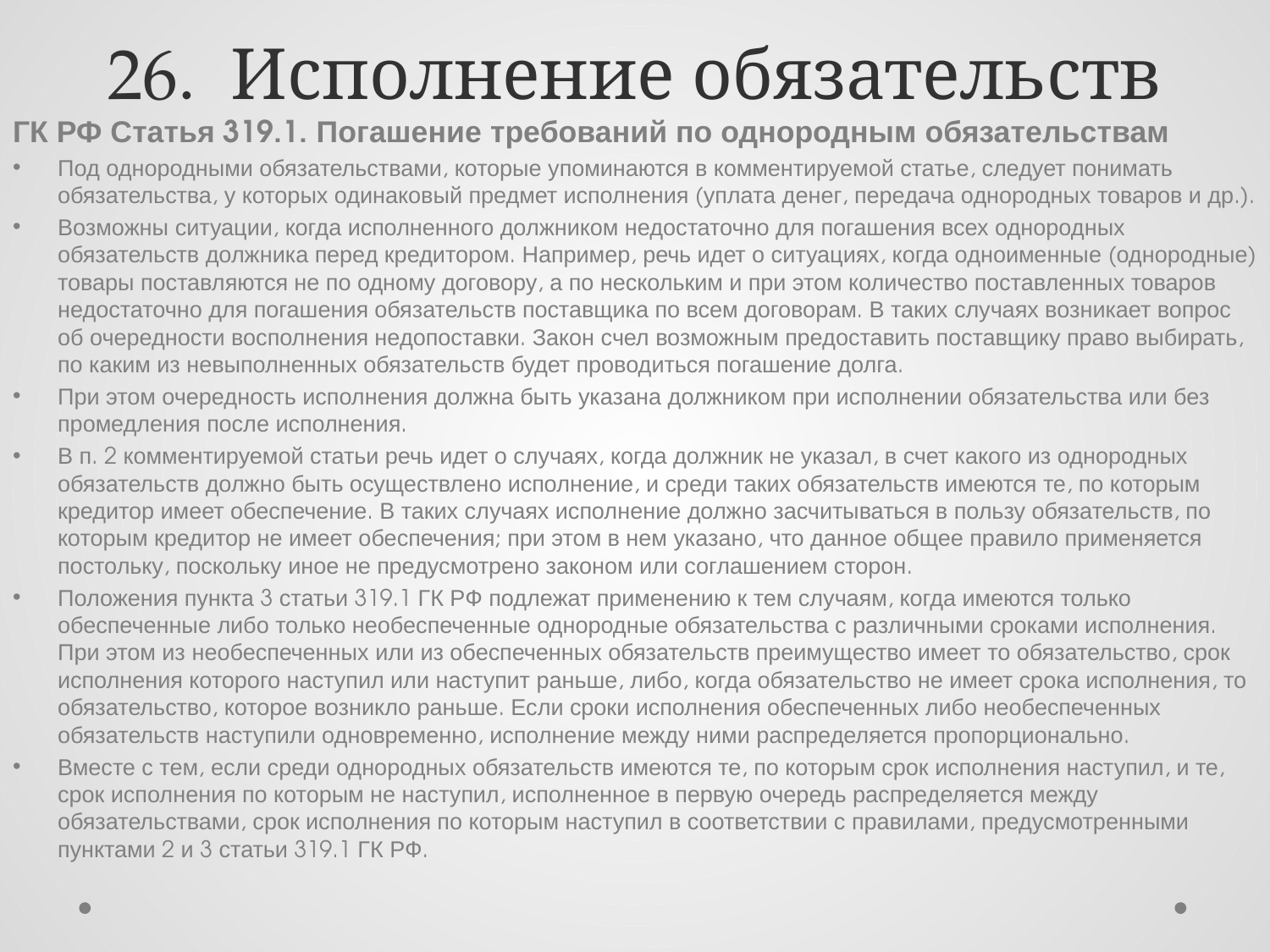

# 26.  Исполнение обязательств
ГК РФ Статья 319.1. Погашение требований по однородным обязательствам
Под однородными обязательствами, которые упоминаются в комментируемой статье, следует понимать обязательства, у которых одинаковый предмет исполнения (уплата денег, передача однородных товаров и др.).
Возможны ситуации, когда исполненного должником недостаточно для погашения всех однородных обязательств должника перед кредитором. Например, речь идет о ситуациях, когда одноименные (однородные) товары поставляются не по одному договору, а по нескольким и при этом количество поставленных товаров недостаточно для погашения обязательств поставщика по всем договорам. В таких случаях возникает вопрос об очередности восполнения недопоставки. Закон счел возможным предоставить поставщику право выбирать, по каким из невыполненных обязательств будет проводиться погашение долга.
При этом очередность исполнения должна быть указана должником при исполнении обязательства или без промедления после исполнения.
В п. 2 комментируемой статьи речь идет о случаях, когда должник не указал, в счет какого из однородных обязательств должно быть осуществлено исполнение, и среди таких обязательств имеются те, по которым кредитор имеет обеспечение. В таких случаях исполнение должно засчитываться в пользу обязательств, по которым кредитор не имеет обеспечения; при этом в нем указано, что данное общее правило применяется постольку, поскольку иное не предусмотрено законом или соглашением сторон.
Положения пункта 3 статьи 319.1 ГК РФ подлежат применению к тем случаям, когда имеются только обеспеченные либо только необеспеченные однородные обязательства с различными сроками исполнения. При этом из необеспеченных или из обеспеченных обязательств преимущество имеет то обязательство, срок исполнения которого наступил или наступит раньше, либо, когда обязательство не имеет срока исполнения, то обязательство, которое возникло раньше. Если сроки исполнения обеспеченных либо необеспеченных обязательств наступили одновременно, исполнение между ними распределяется пропорционально.
Вместе с тем, если среди однородных обязательств имеются те, по которым срок исполнения наступил, и те, срок исполнения по которым не наступил, исполненное в первую очередь распределяется между обязательствами, срок исполнения по которым наступил в соответствии с правилами, предусмотренными пунктами 2 и 3 статьи 319.1 ГК РФ.